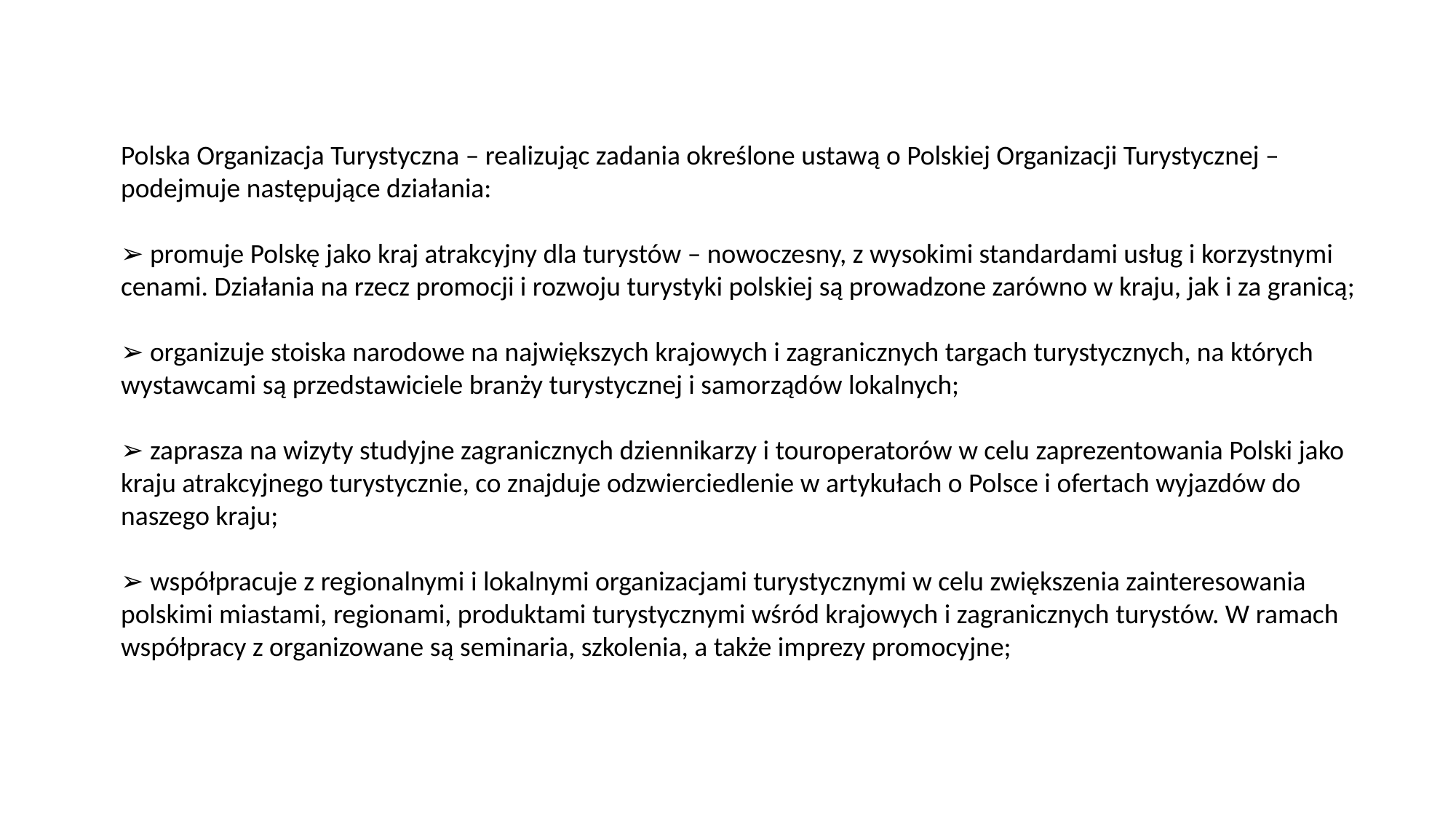

Polska Organizacja Turystyczna – realizując zadania określone ustawą o Polskiej Organizacji Turystycznej – podejmuje następujące działania:

➢ promuje Polskę jako kraj atrakcyjny dla turystów – nowoczesny, z wysokimi standardami usług i korzystnymi cenami. Działania na rzecz promocji i rozwoju turystyki polskiej są prowadzone zarówno w kraju, jak i za granicą;

➢ organizuje stoiska narodowe na największych krajowych i zagranicznych targach turystycznych, na których wystawcami są przedstawiciele branży turystycznej i samorządów lokalnych;

➢ zaprasza na wizyty studyjne zagranicznych dziennikarzy i touroperatorów w celu zaprezentowania Polski jako kraju atrakcyjnego turystycznie, co znajduje odzwierciedlenie w artykułach o Polsce i ofertach wyjazdów do naszego kraju;

➢ współpracuje z regionalnymi i lokalnymi organizacjami turystycznymi w celu zwiększenia zainteresowania polskimi miastami, regionami, produktami turystycznymi wśród krajowych i zagranicznych turystów. W ramach współpracy z organizowane są seminaria, szkolenia, a także imprezy promocyjne;